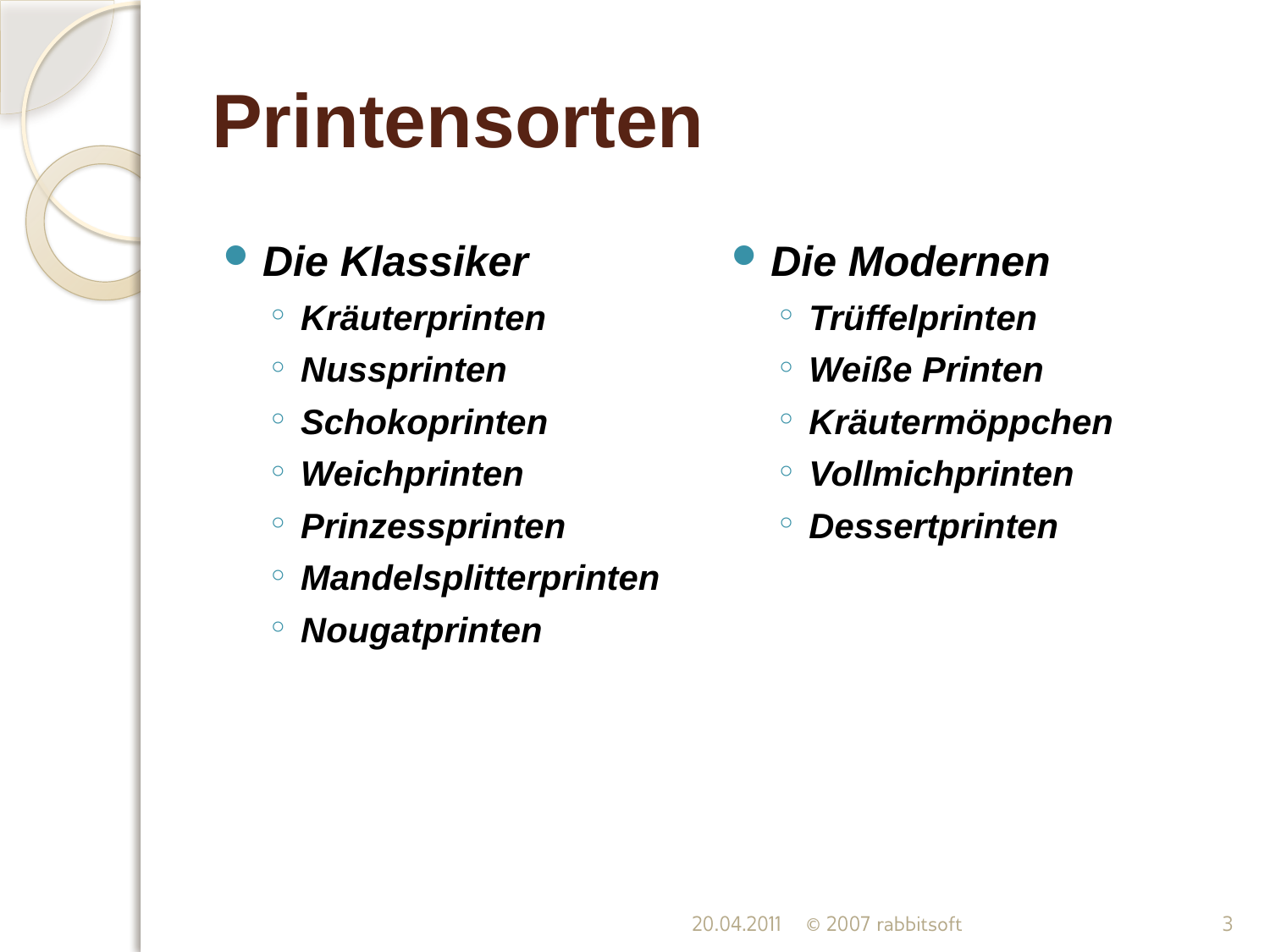

# Printensorten
Die Klassiker
Kräuterprinten
Nussprinten
Schokoprinten
Weichprinten
Prinzessprinten
Mandelsplitterprinten
Nougatprinten
Die Modernen
Trüffelprinten
Weiße Printen
Kräutermöppchen
Vollmichprinten
Dessertprinten
20.04.2011
© 2007 rabbitsoft
3